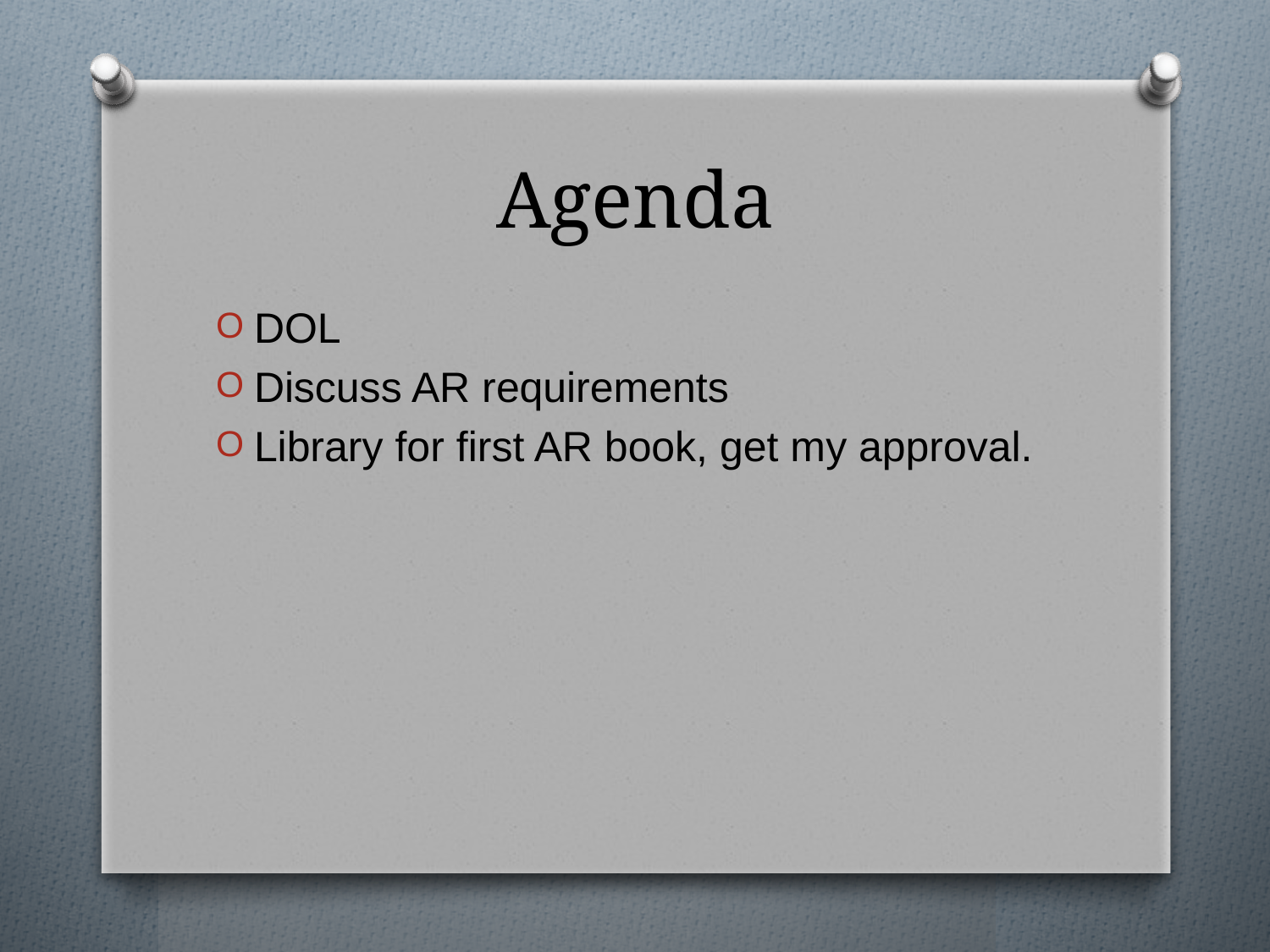

# Agenda
DOL
Discuss AR requirements
Library for first AR book, get my approval.